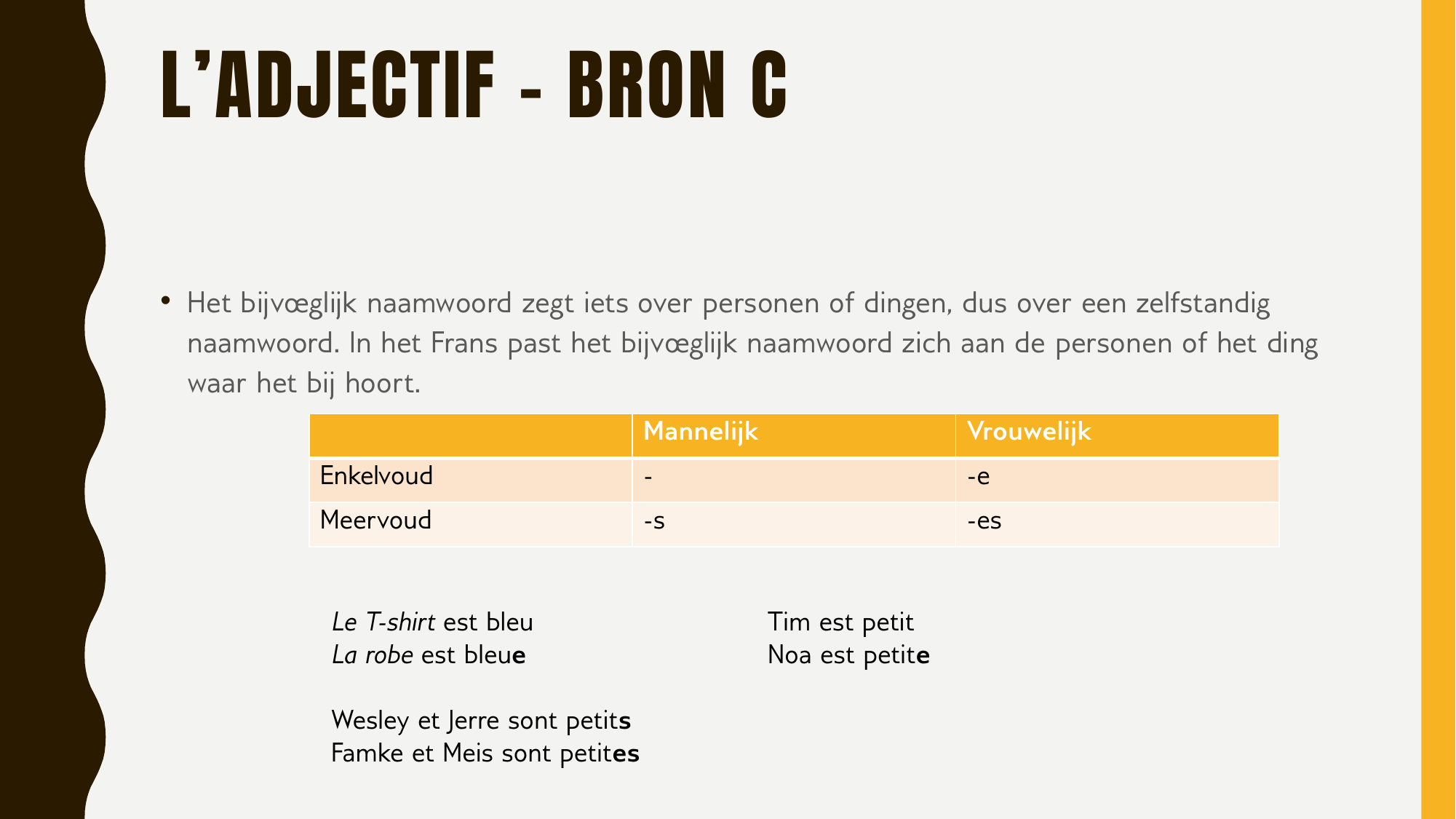

# L’adjectif – Bron C
Het bijvoeglijk naamwoord zegt iets over personen of dingen, dus over een zelfstandig naamwoord. In het Frans past het bijvoeglijk naamwoord zich aan de personen of het ding waar het bij hoort.

|  | Mannelijk | Vrouwelijk |
| --- | --- | --- |
| Enkelvoud | - | -e |
| Meervoud | -s | -es |
Le T-shirt est bleu			Tim est petit
La robe est bleue			Noa est petite
Wesley et Jerre sont petits
Famke et Meis sont petites